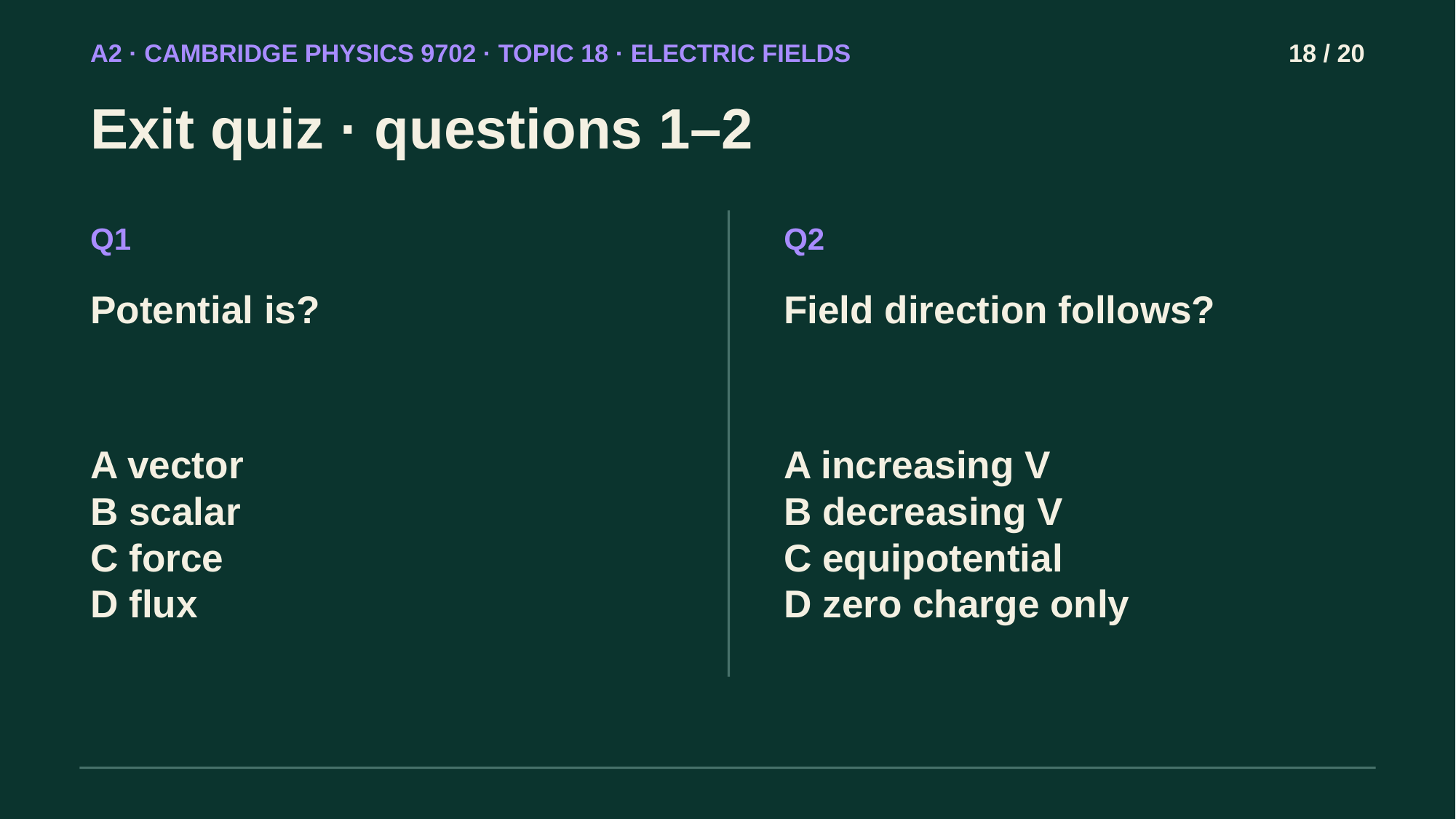

A2 · CAMBRIDGE PHYSICS 9702 · TOPIC 18 · ELECTRIC FIELDS
18 / 20
Exit quiz · questions 1–2

Q1
Q2
Potential is?
Field direction follows?
A vector
B scalar
C force
D flux
A increasing V
B decreasing V
C equipotential
D zero charge only